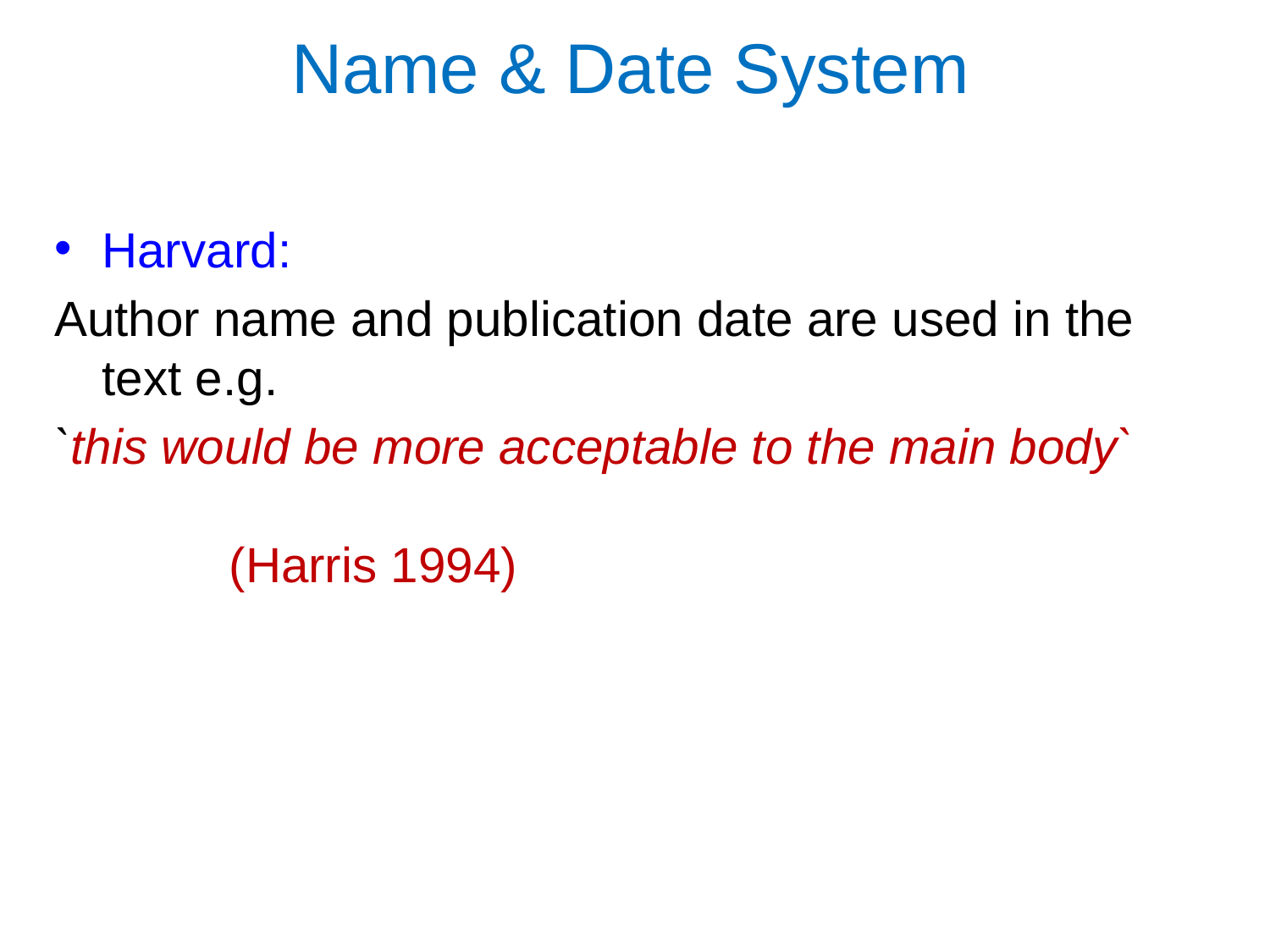

Name & Date System
Harvard:
Author name and publication date are used in the text e.g.
`this would be more acceptable to the main body`									(Harris 1994)